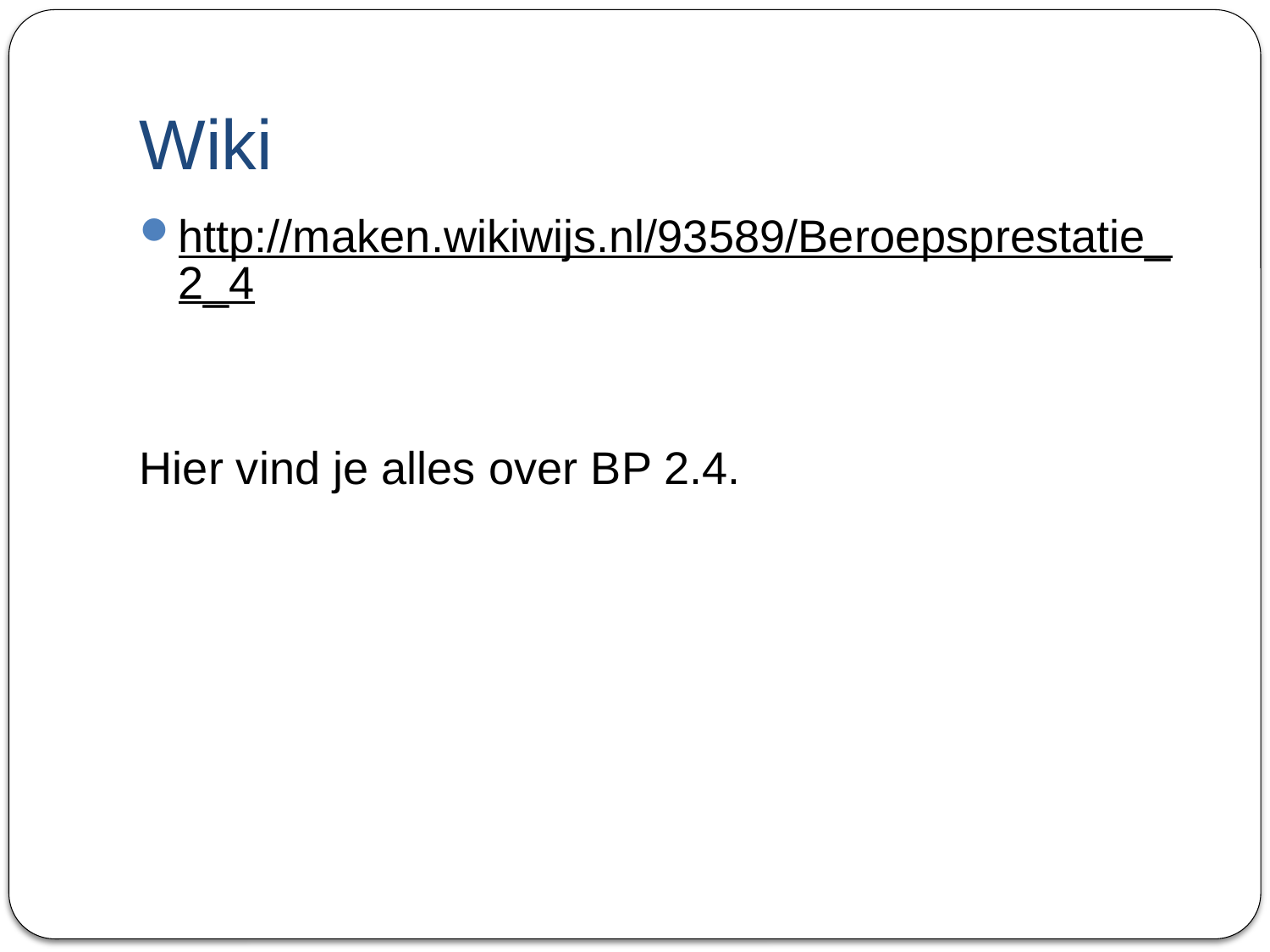

# Wiki
http://maken.wikiwijs.nl/93589/Beroepsprestatie_2_4

Hier vind je alles over BP 2.4.